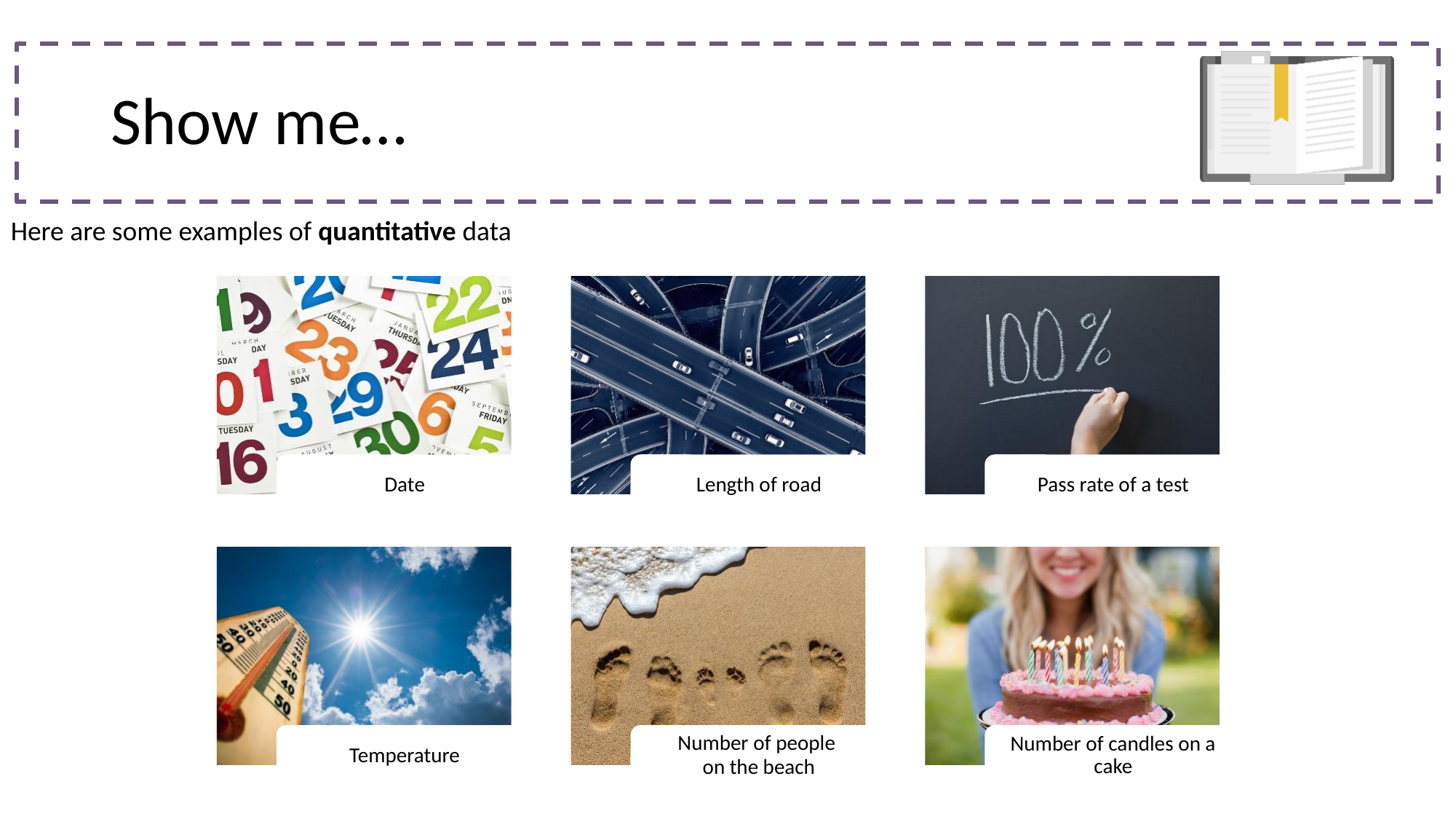

# Show me…
Here are some examples of quantitative data
Date
Length of road
Pass rate of a test
Temperature
Number of people
on the beach
Number of candles on a cake